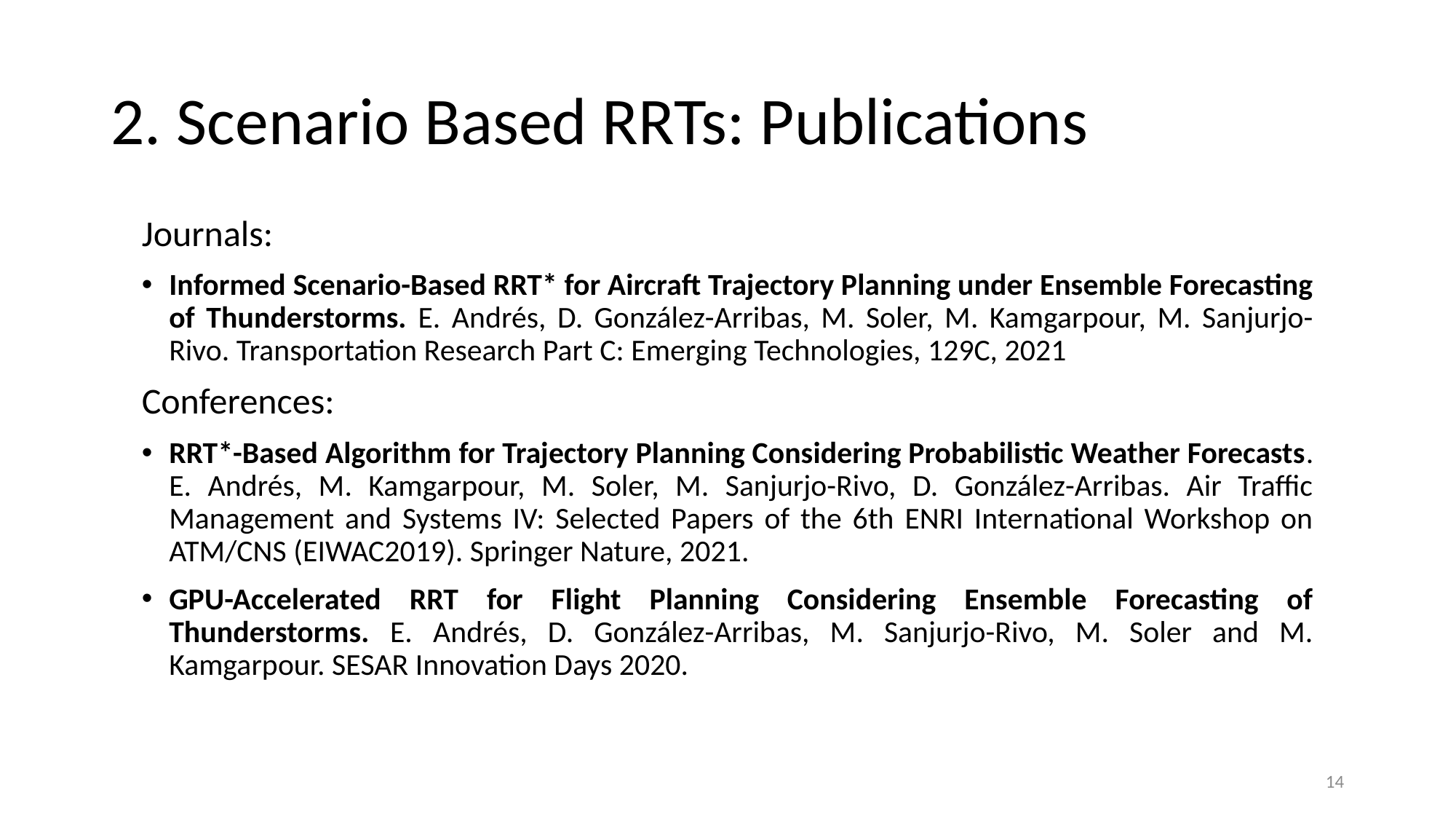

# 2. Scenario Based RRTs: Publications
Journals:
Informed Scenario-Based RRT* for Aircraft Trajectory Planning under Ensemble Forecasting of Thunderstorms. E. Andrés, D. González-Arribas, M. Soler, M. Kamgarpour, M. Sanjurjo-Rivo. Transportation Research Part C: Emerging Technologies, 129C, 2021
Conferences:
RRT*-Based Algorithm for Trajectory Planning Considering Probabilistic Weather Forecasts. E. Andrés, M. Kamgarpour, M. Soler, M. Sanjurjo-Rivo, D. González-Arribas. Air Traffic Management and Systems IV: Selected Papers of the 6th ENRI International Workshop on ATM/CNS (EIWAC2019). Springer Nature, 2021.
GPU-Accelerated RRT for Flight Planning Considering Ensemble Forecasting of Thunderstorms. E. Andrés, D. González-Arribas, M. Sanjurjo-Rivo, M. Soler and M. Kamgarpour. SESAR Innovation Days 2020.
14